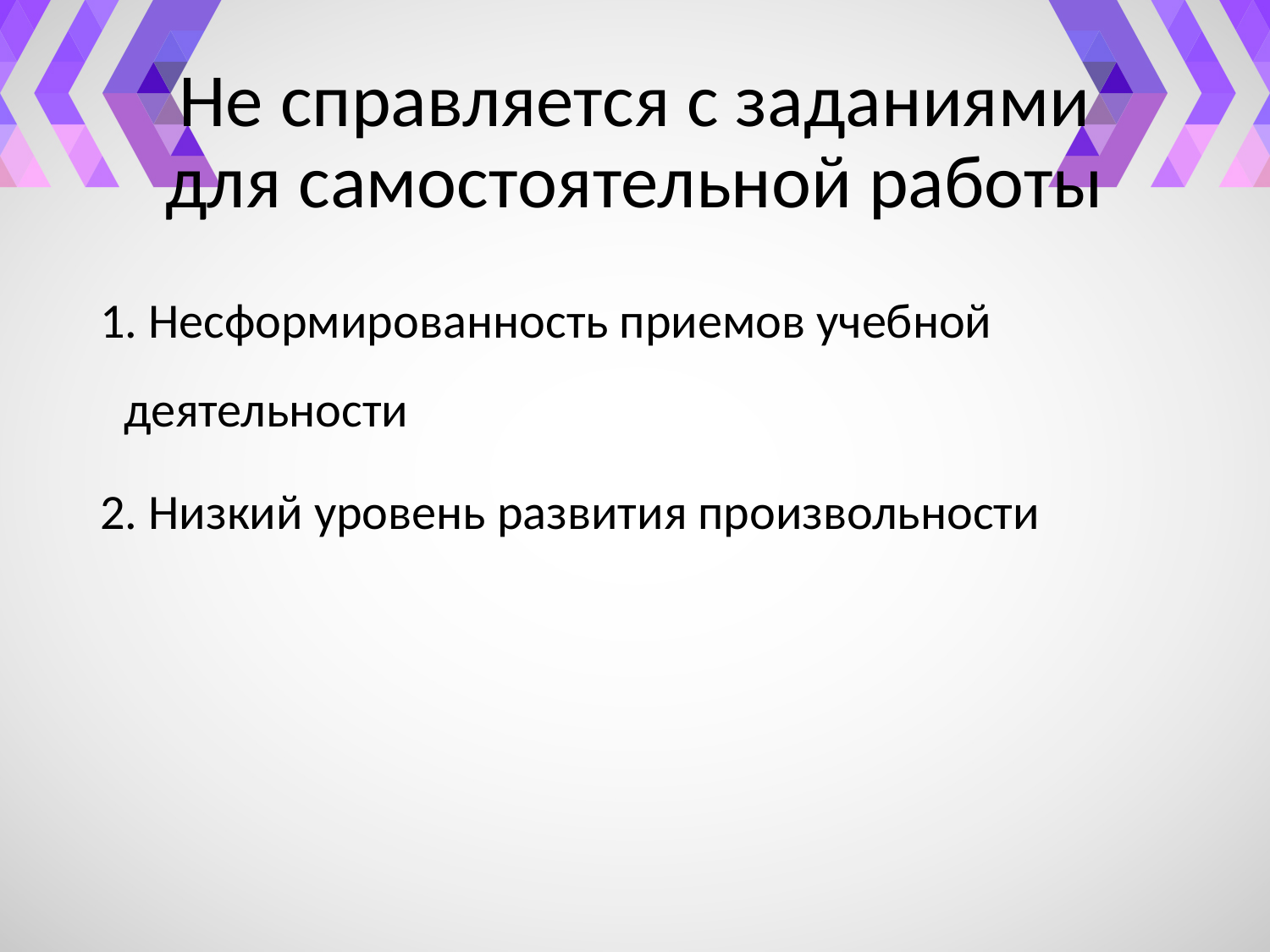

# Не справляется с заданиями для самостоятельной работы
1. Несформированность приемов учебной деятельности
2. Низкий уровень развития произвольности